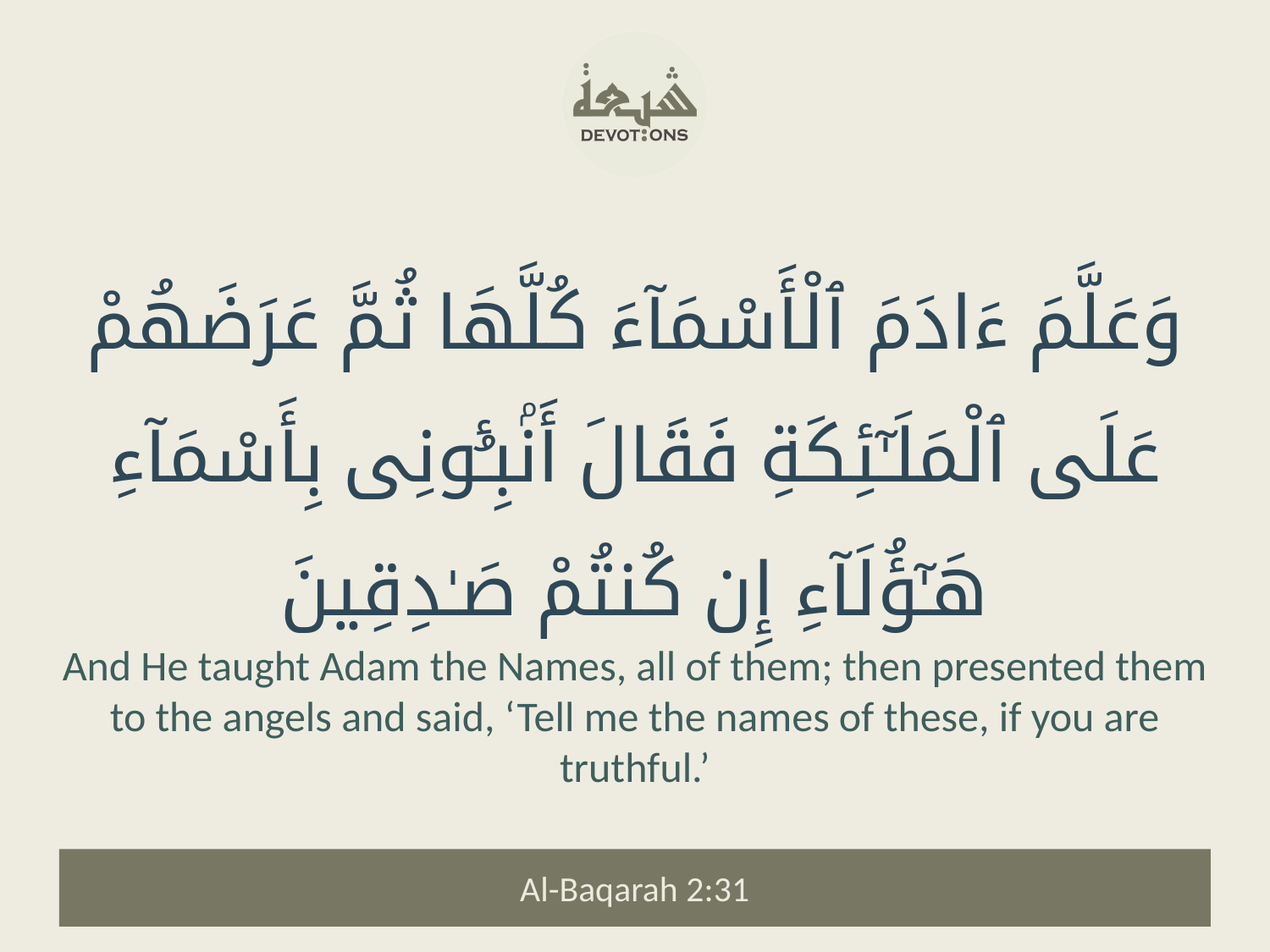

وَعَلَّمَ ءَادَمَ ٱلْأَسْمَآءَ كُلَّهَا ثُمَّ عَرَضَهُمْ عَلَى ٱلْمَلَـٰٓئِكَةِ فَقَالَ أَنۢبِـُٔونِى بِأَسْمَآءِ هَـٰٓؤُلَآءِ إِن كُنتُمْ صَـٰدِقِينَ
And He taught Adam the Names, all of them; then presented them to the angels and said, ‘Tell me the names of these, if you are truthful.’
Al-Baqarah 2:31